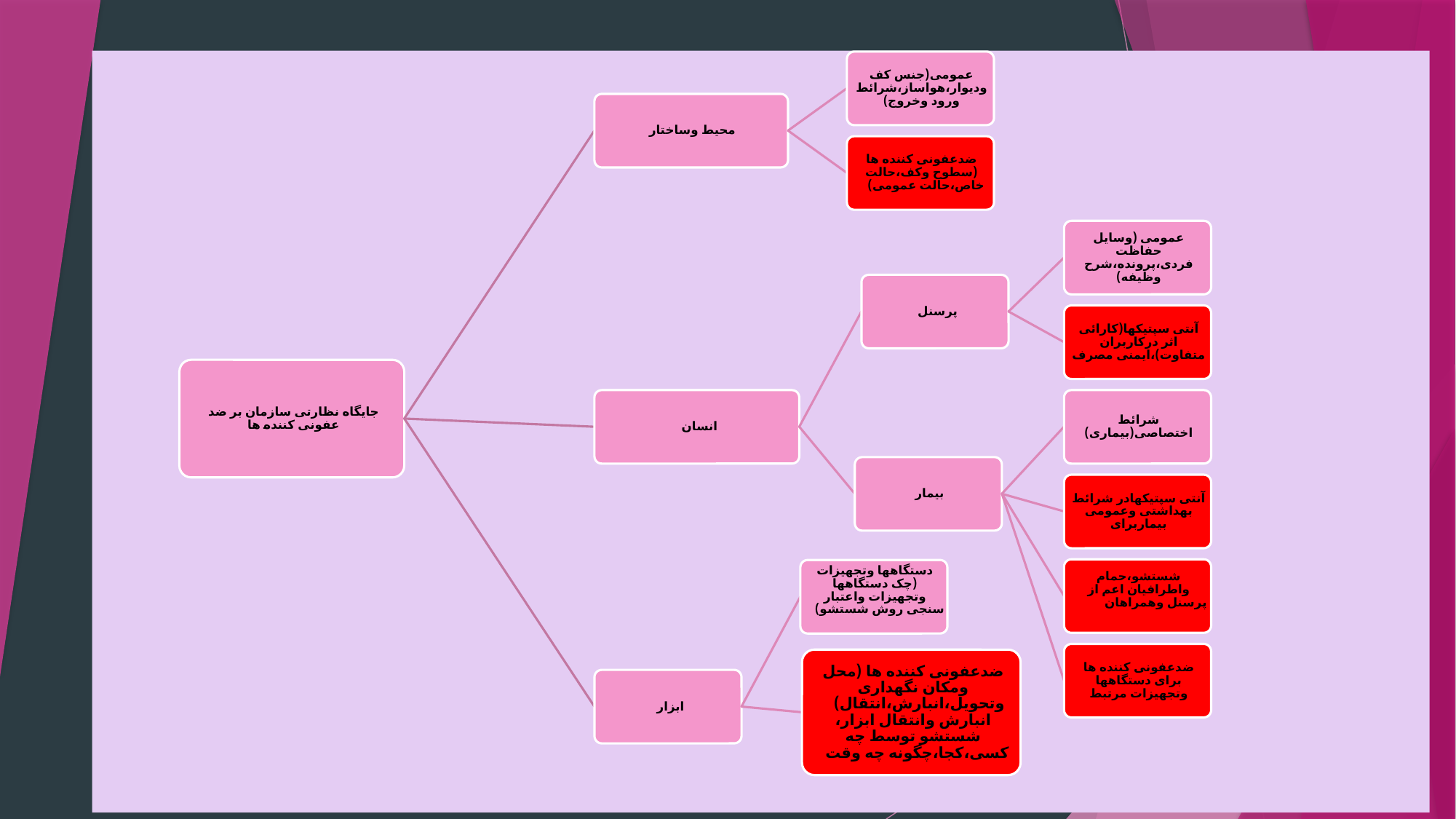

جایگاه نظارتی سازمان بر ضد عفونی کننده ها

محیط وساختار

عمومی(جنس کف ودیوار،هواساز،شرائط ورود وخروج)

ضدعفونی کننده ها (سطوح وکف،حالت خاص،حالت عمومی)

انسان

پرسنل

عمومی (وسایل حفاظت فردی،پرونده،شرح وظیفه)

آنتی سپتیکها(کارائی اثر درکاربران متفاوت)،ایمنی مصرف

بیمار

شرائط اختصاصی(بیماری)

آنتی سپتیکهادر شرائط بهداشتی وعمومی بیماربرای

شستشو،حمام واطرافیان اعم از پرسنل وهمراهان

ضدعفونی کننده ها برای دستگاهها وتجهیزات مرتبط

ابزار

دستگاهها وتجهیزات (چک دستگاهها وتجهیزات واعتبار سنجی روش شستشو)

ضدعفونی کننده ها (محل ومکان نگهداری وتحویل،انبارش،انتقال)    انبارش وانتقال ابزار، شستشو توسط چه کسی،کجا،چگونه چه وقت